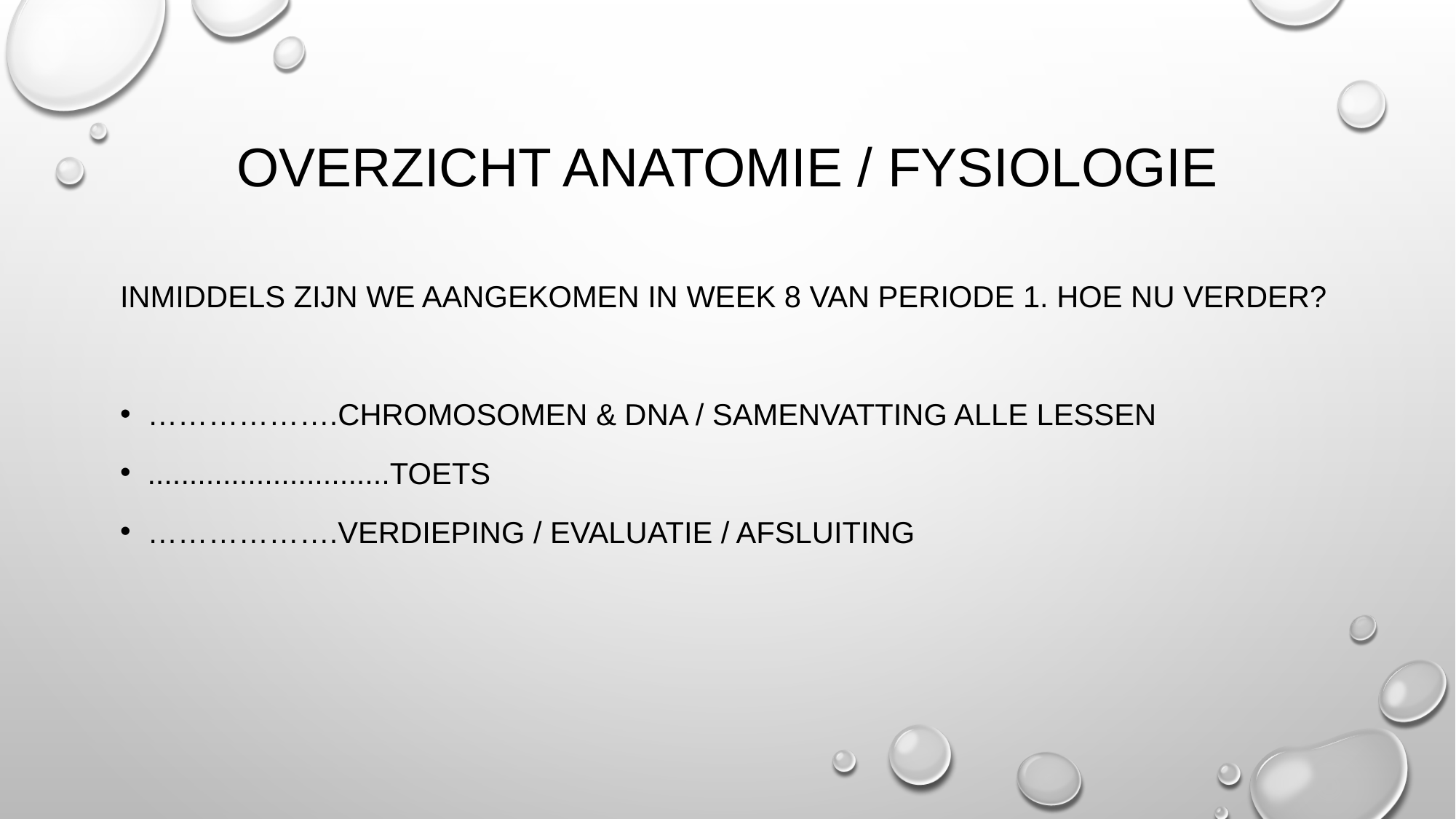

# Overzicht anatomie / fysiologie
Inmiddels zijn we aangekomen in week 8 van periode 1. Hoe nu verder?

……………….Chromosomen & dna / samenvatting alle lessen
.............................toets
……………….Verdieping / evaluatie / afsluiting